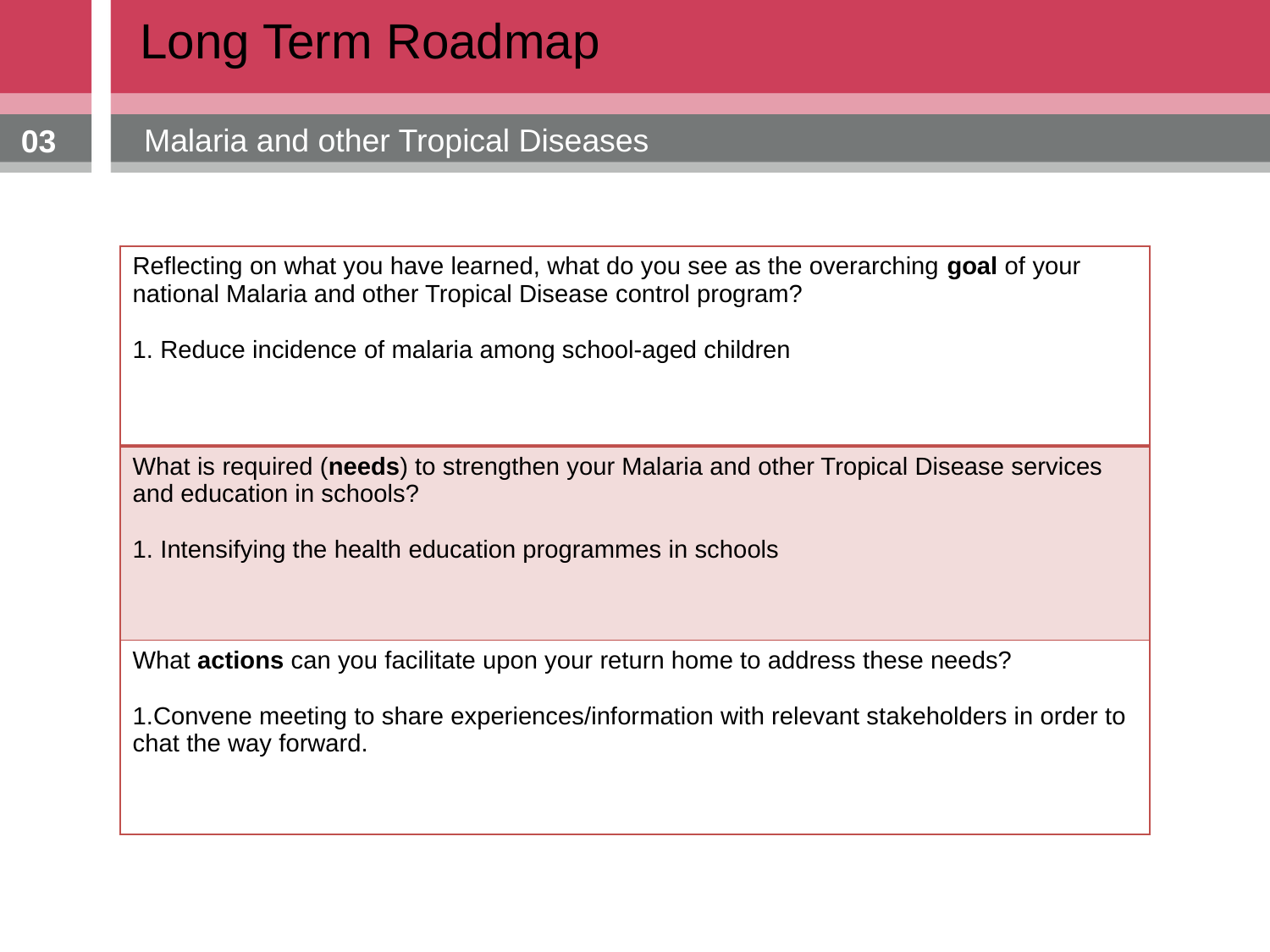

Long Term Roadmap
Malaria and other Tropical Diseases

03
| Reflecting on what you have learned, what do you see as the overarching goal of your national Malaria and other Tropical Disease control program? 1. Reduce incidence of malaria among school-aged children |
| --- |
| What is required (needs) to strengthen your Malaria and other Tropical Disease services and education in schools? 1. Intensifying the health education programmes in schools |
| What actions can you facilitate upon your return home to address these needs? 1.Convene meeting to share experiences/information with relevant stakeholders in order to chat the way forward. |